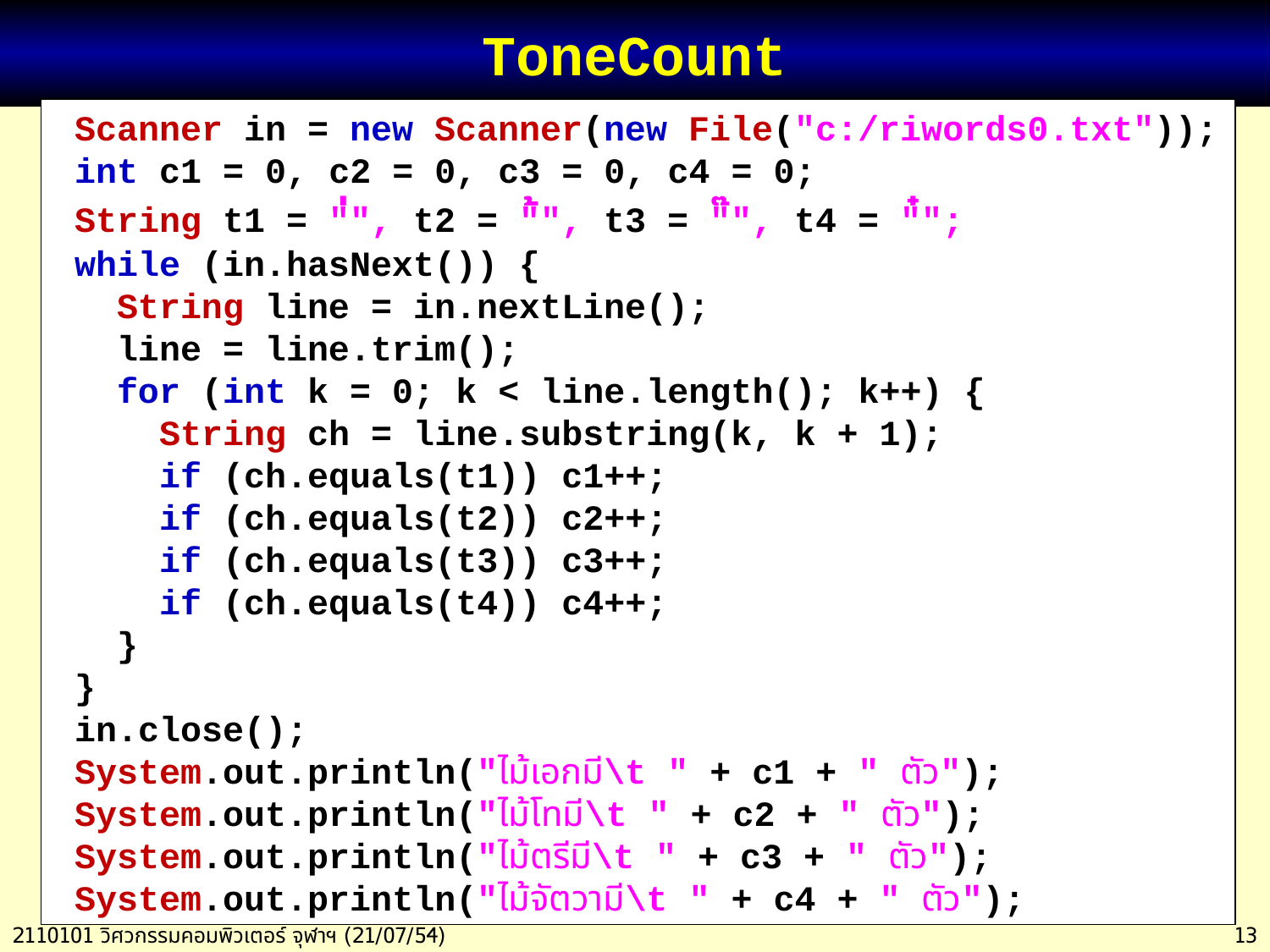

# ToneCount
 Scanner in = new Scanner(new File("c:/riwords0.txt"));
 int c1 = 0, c2 = 0, c3 = 0, c4 = 0;
 String t1 = "่", t2 = "้", t3 = "๊", t4 = "๋";
 while (in.hasNext()) {
   String line = in.nextLine();
   line = line.trim();
   for (int k = 0; k < line.length(); k++) {
     String ch = line.substring(k, k + 1);
     if (ch.equals(t1)) c1++;
     if (ch.equals(t2)) c2++;
     if (ch.equals(t3)) c3++;
     if (ch.equals(t4)) c4++;
   }
 }
 in.close();
 System.out.println("ไม้เอกมี\t " + c1 + " ตัว");
 System.out.println("ไม้โทมี\t " + c2 + " ตัว");
 System.out.println("ไม้ตรีมี\t " + c3 + " ตัว");
 System.out.println("ไม้จัตวามี\t " + c4 + " ตัว");